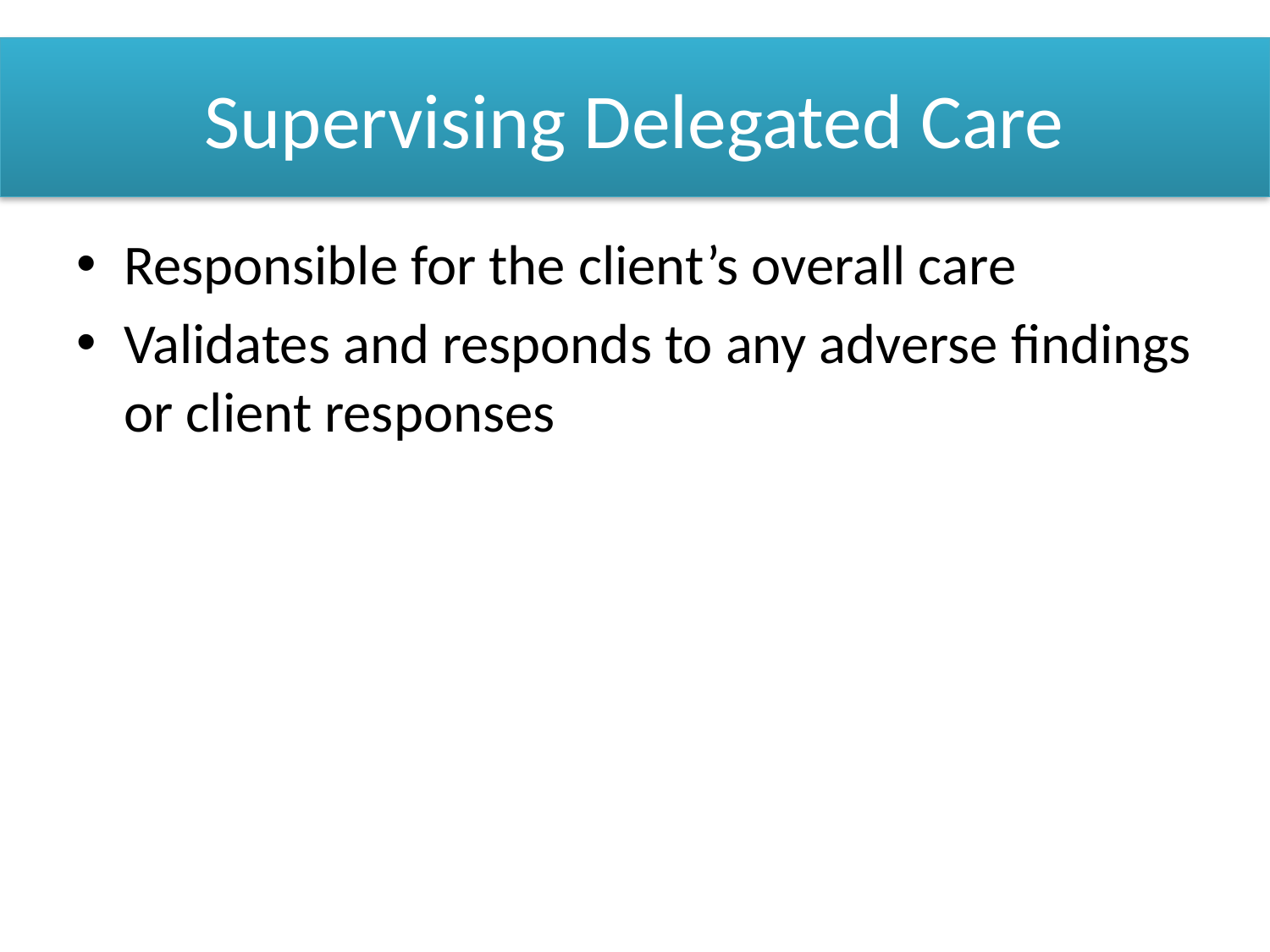

# Supervising Delegated Care
Responsible for the client’s overall care
Validates and responds to any adverse findings or client responses